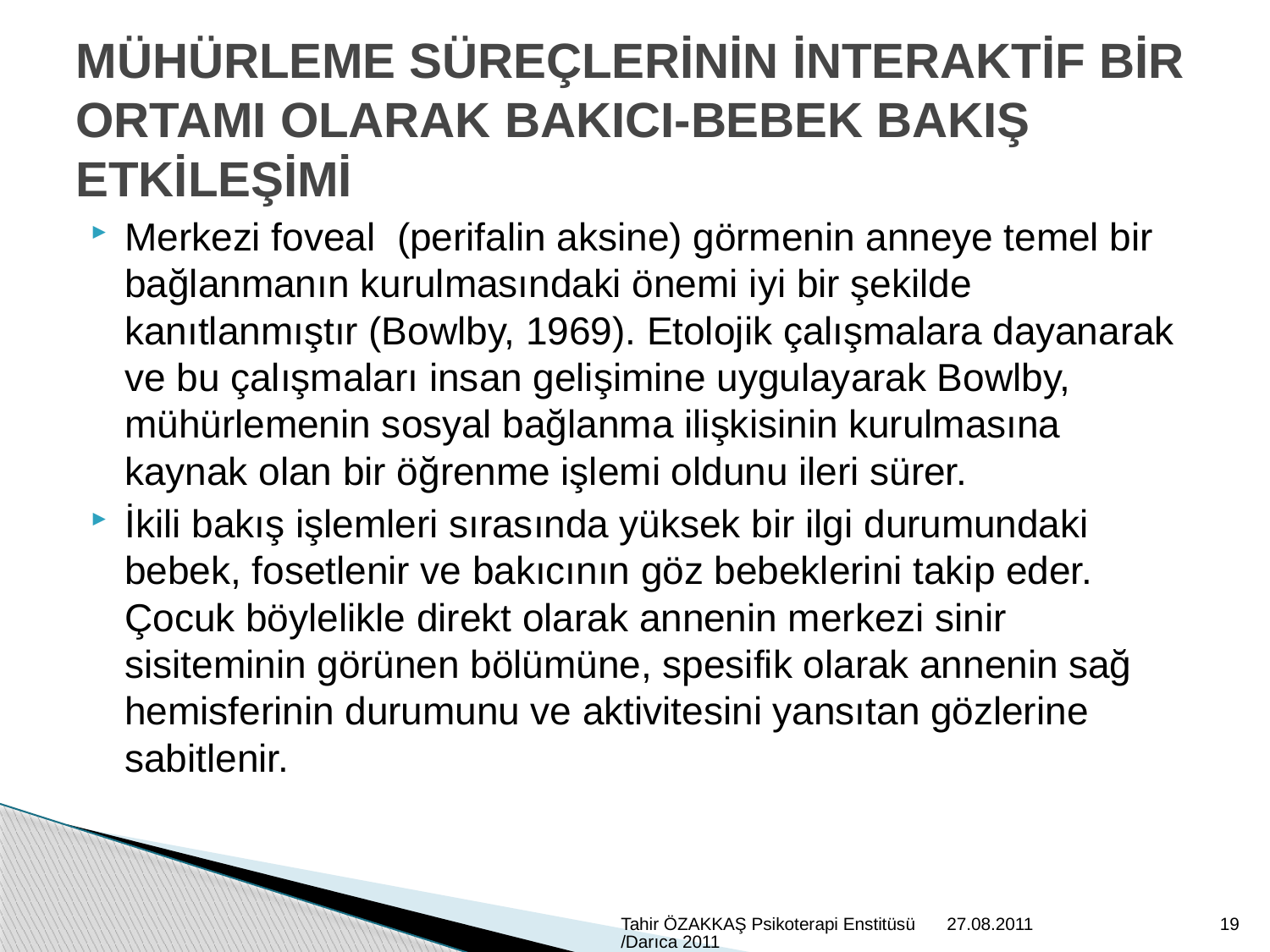

# Mühürleme Süreçlerinin İnteraktif Bir Ortamı Olarak Bakıcı-Bebek Bakış Etkileşimi
Merkezi foveal  (perifalin aksine) görmenin anneye temel bir bağlanmanın kurulmasındaki önemi iyi bir şekilde kanıtlanmıştır (Bowlby, 1969). Etolojik çalışmalara dayanarak ve bu çalışmaları insan gelişimine uygulayarak Bowlby, mühürlemenin sosyal bağlanma ilişkisinin kurulmasına kaynak olan bir öğrenme işlemi oldunu ileri sürer.
İkili bakış işlemleri sırasında yüksek bir ilgi durumundaki bebek, fosetlenir ve bakıcının göz bebeklerini takip eder. Çocuk böylelikle direkt olarak annenin merkezi sinir sisiteminin görünen bölümüne, spesifik olarak annenin sağ hemisferinin durumunu ve aktivitesini yansıtan gözlerine sabitlenir.
Tahir ÖZAKKAŞ Psikoterapi Enstitüsü /Darıca 2011
27.08.2011
19